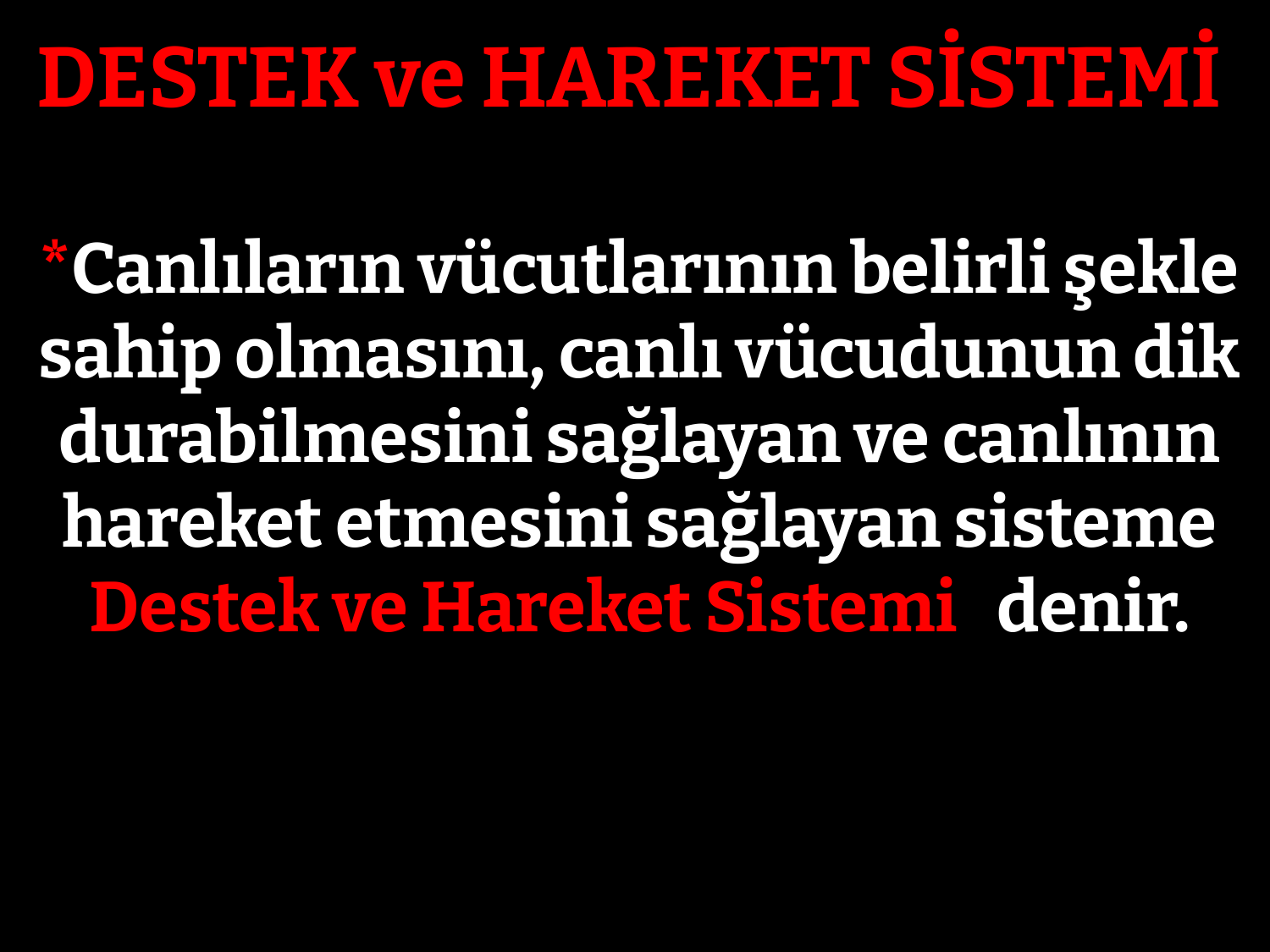

DESTEK ve HAREKET SİSTEMİ
*Canlıların vücutlarının belirli şekle sahip olmasını, canlı vücudunun dik durabilmesini sağlayan ve canlının hareket etmesini sağlayan sisteme Destek ve Hareket Sistemi   denir.
#